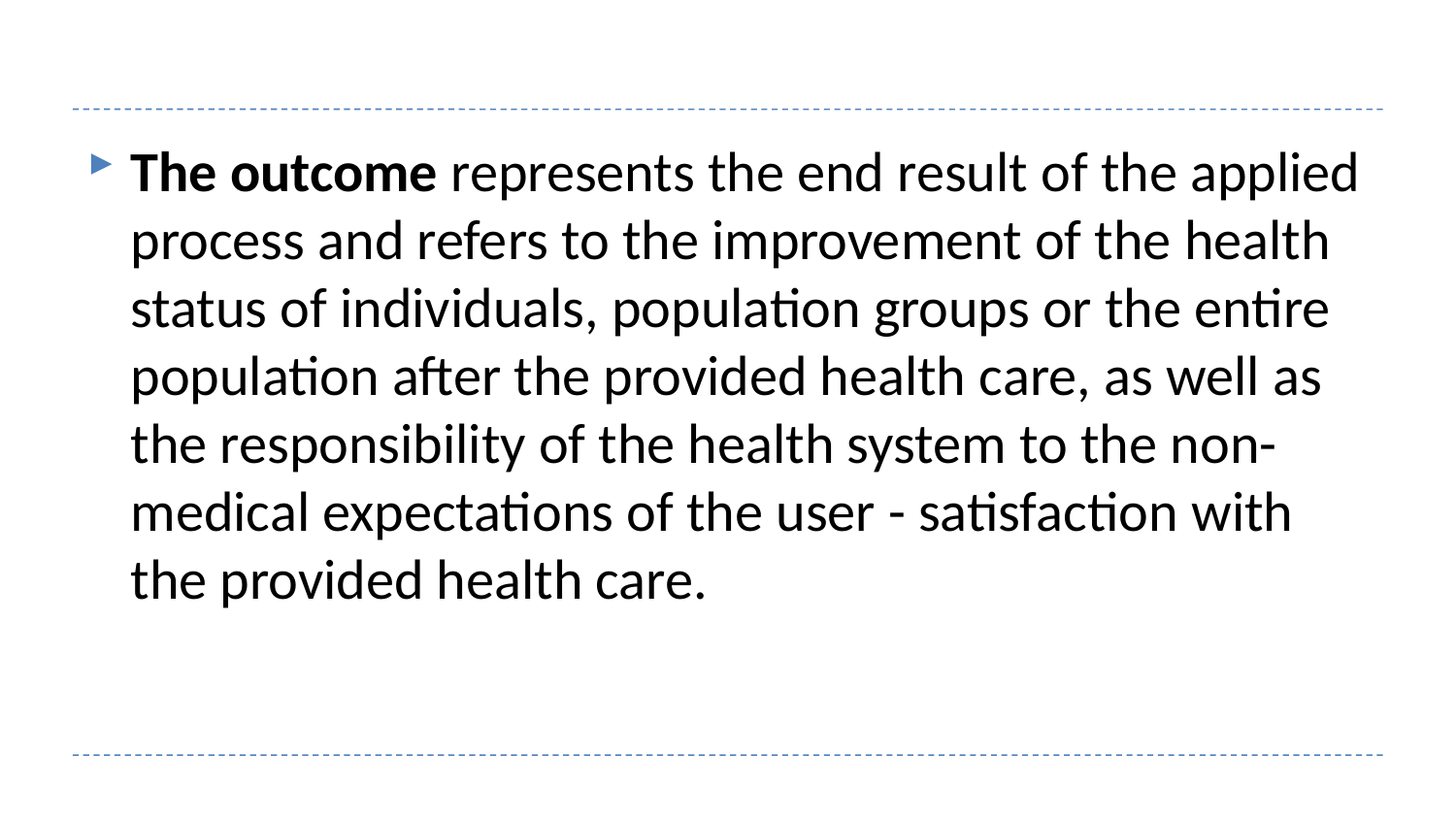

#
The outcome represents the end result of the applied process and refers to the improvement of the health status of individuals, population groups or the entire population after the provided health care, as well as the responsibility of the health system to the non-medical expectations of the user - satisfaction with the provided health care.